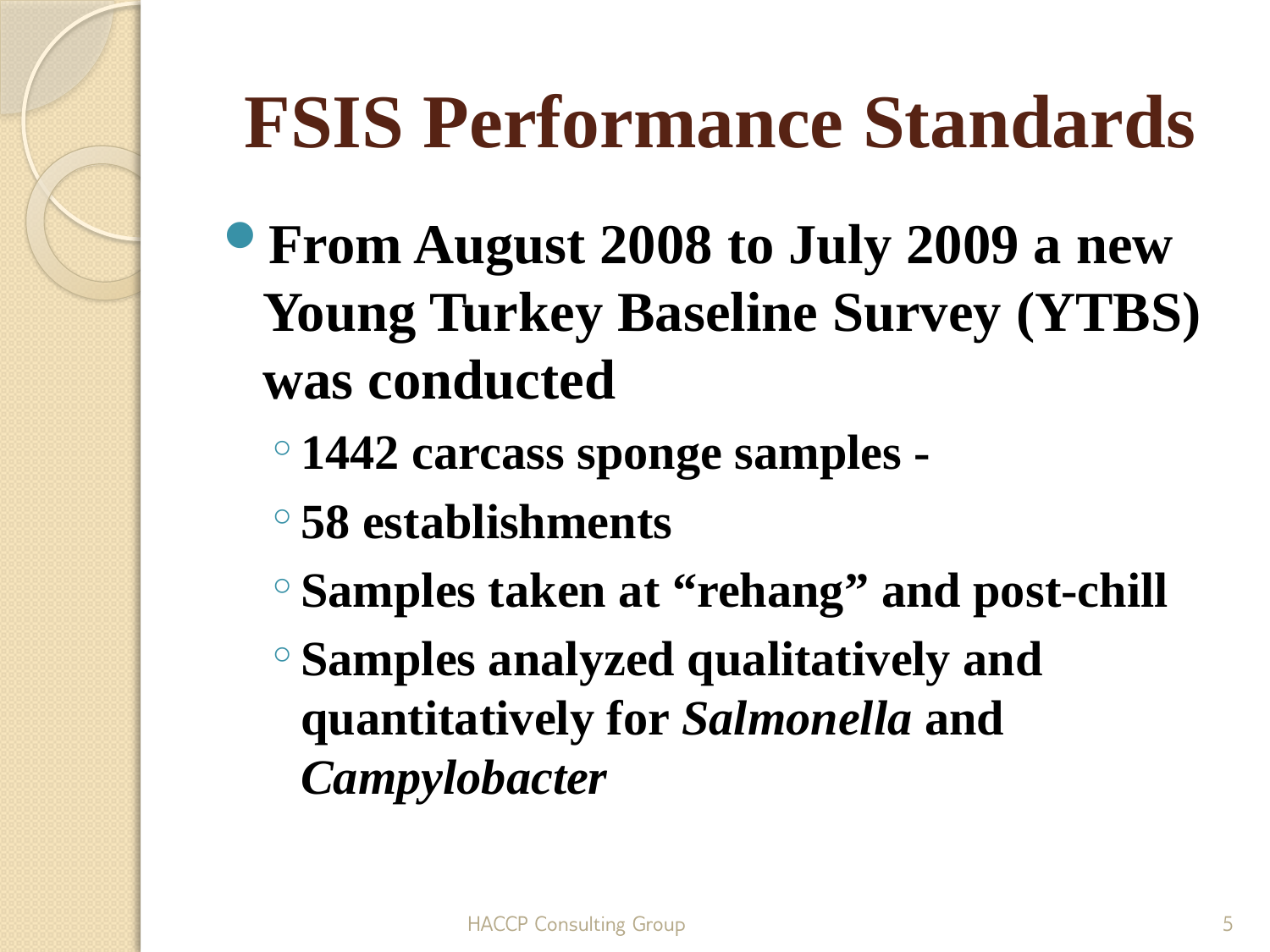

# FSIS Performance Standards
From August 2008 to July 2009 a new Young Turkey Baseline Survey (YTBS) was conducted
1442 carcass sponge samples -
58 establishments
Samples taken at “rehang” and post-chill
Samples analyzed qualitatively and quantitatively for Salmonella and Campylobacter
HACCP Consulting Group
5